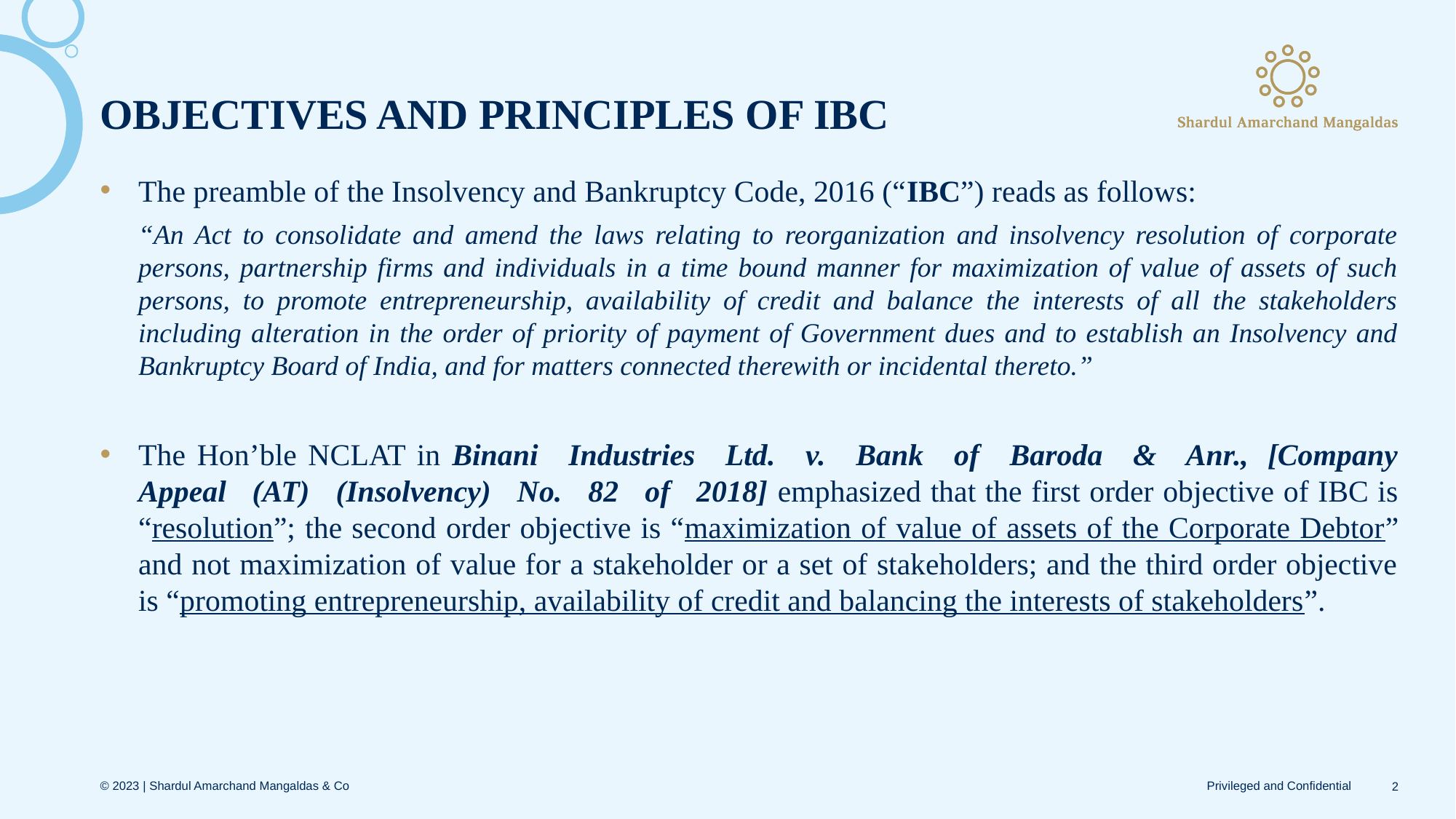

# OBJECTIVES AND PRINCIPLES OF IBC
The preamble of the Insolvency and Bankruptcy Code, 2016 (“IBC”) reads as follows:
“An Act to consolidate and amend the laws relating to reorganization and insolvency resolution of corporate persons, partnership firms and individuals in a time bound manner for maximization of value of assets of such persons, to promote entrepreneurship, availability of credit and balance the interests of all the stakeholders including alteration in the order of priority of payment of Government dues and to establish an Insolvency and Bankruptcy Board of India, and for matters connected therewith or incidental thereto.”

The Hon’ble NCLAT in Binani   Industries   Ltd.   v.   Bank   of   Baroda   &   Anr.,  [Company Appeal   (AT)   (Insolvency)   No.   82   of   2018] emphasized that the first order objective of IBC is “resolution”; the second order objective is “maximization of value of assets of the Corporate Debtor” and not maximization of value for a stakeholder or a set of stakeholders; and the third order objective is “promoting entrepreneurship, availability of credit and balancing the interests of stakeholders”.

2